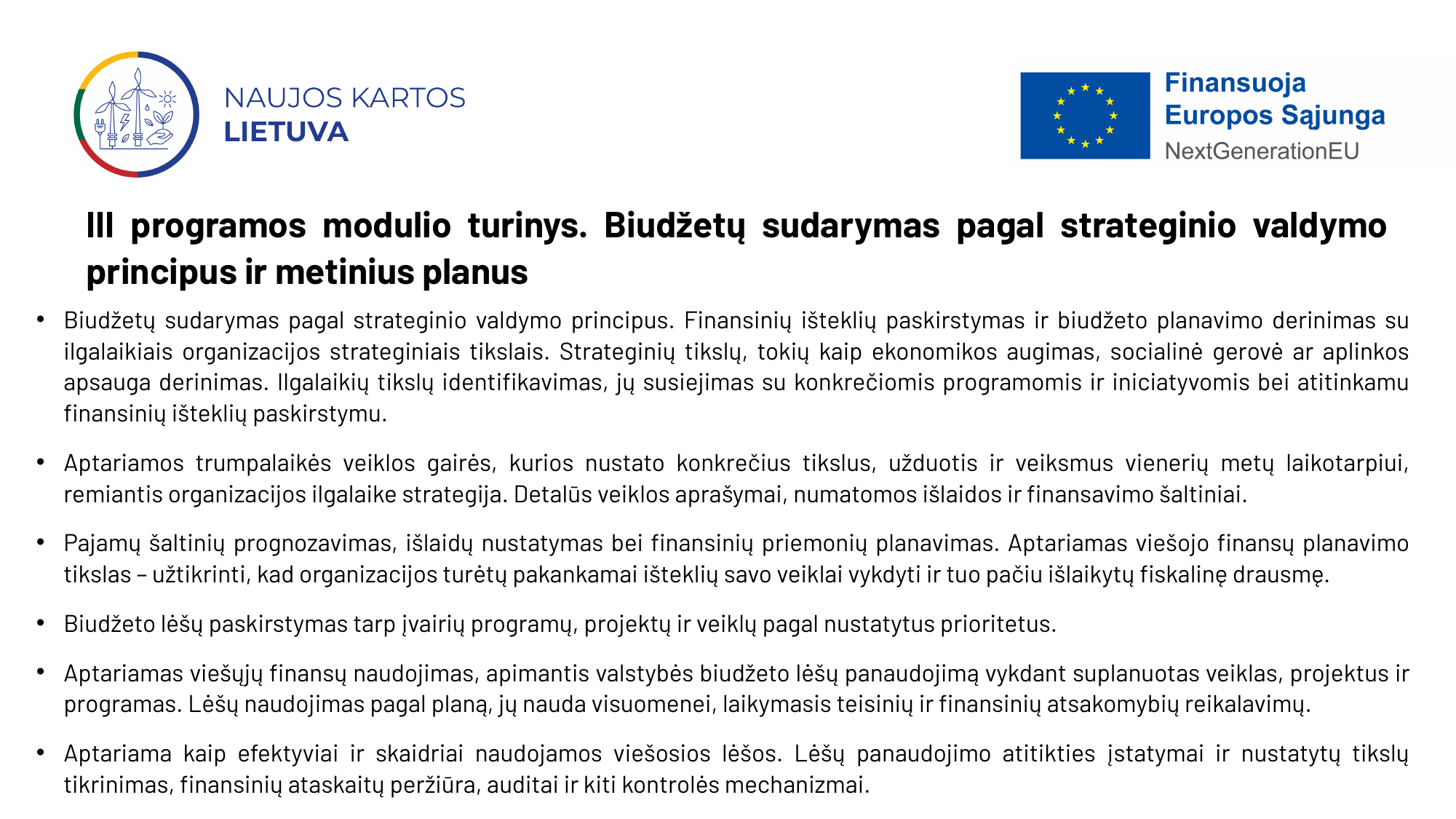

# III programos modulio turinys. Biudžetų sudarymas pagal strateginio valdymo principus ir metinius planus
Biudžetų sudarymas pagal strateginio valdymo principus. Finansinių išteklių paskirstymas ir biudžeto planavimo derinimas su ilgalaikiais organizacijos strateginiais tikslais. Strateginių tikslų, tokių kaip ekonomikos augimas, socialinė gerovė ar aplinkos apsauga derinimas. Ilgalaikių tikslų identifikavimas, jų susiejimas su konkrečiomis programomis ir iniciatyvomis bei atitinkamu finansinių išteklių paskirstymu.
Aptariamos trumpalaikės veiklos gairės, kurios nustato konkrečius tikslus, užduotis ir veiksmus vienerių metų laikotarpiui, remiantis organizacijos ilgalaike strategija. Detalūs veiklos aprašymai, numatomos išlaidos ir finansavimo šaltiniai.
Pajamų šaltinių prognozavimas, išlaidų nustatymas bei finansinių priemonių planavimas. Aptariamas viešojo finansų planavimo tikslas – užtikrinti, kad organizacijos turėtų pakankamai išteklių savo veiklai vykdyti ir tuo pačiu išlaikytų fiskalinę drausmę.
Biudžeto lėšų paskirstymas tarp įvairių programų, projektų ir veiklų pagal nustatytus prioritetus.
Aptariamas viešųjų finansų naudojimas, apimantis valstybės biudžeto lėšų panaudojimą vykdant suplanuotas veiklas, projektus ir programas. Lėšų naudojimas pagal planą, jų nauda visuomenei, laikymasis teisinių ir finansinių atsakomybių reikalavimų.
Aptariama kaip efektyviai ir skaidriai naudojamos viešosios lėšos. Lėšų panaudojimo atitikties įstatymai ir nustatytų tikslų tikrinimas, finansinių ataskaitų peržiūra, auditai ir kiti kontrolės mechanizmai.